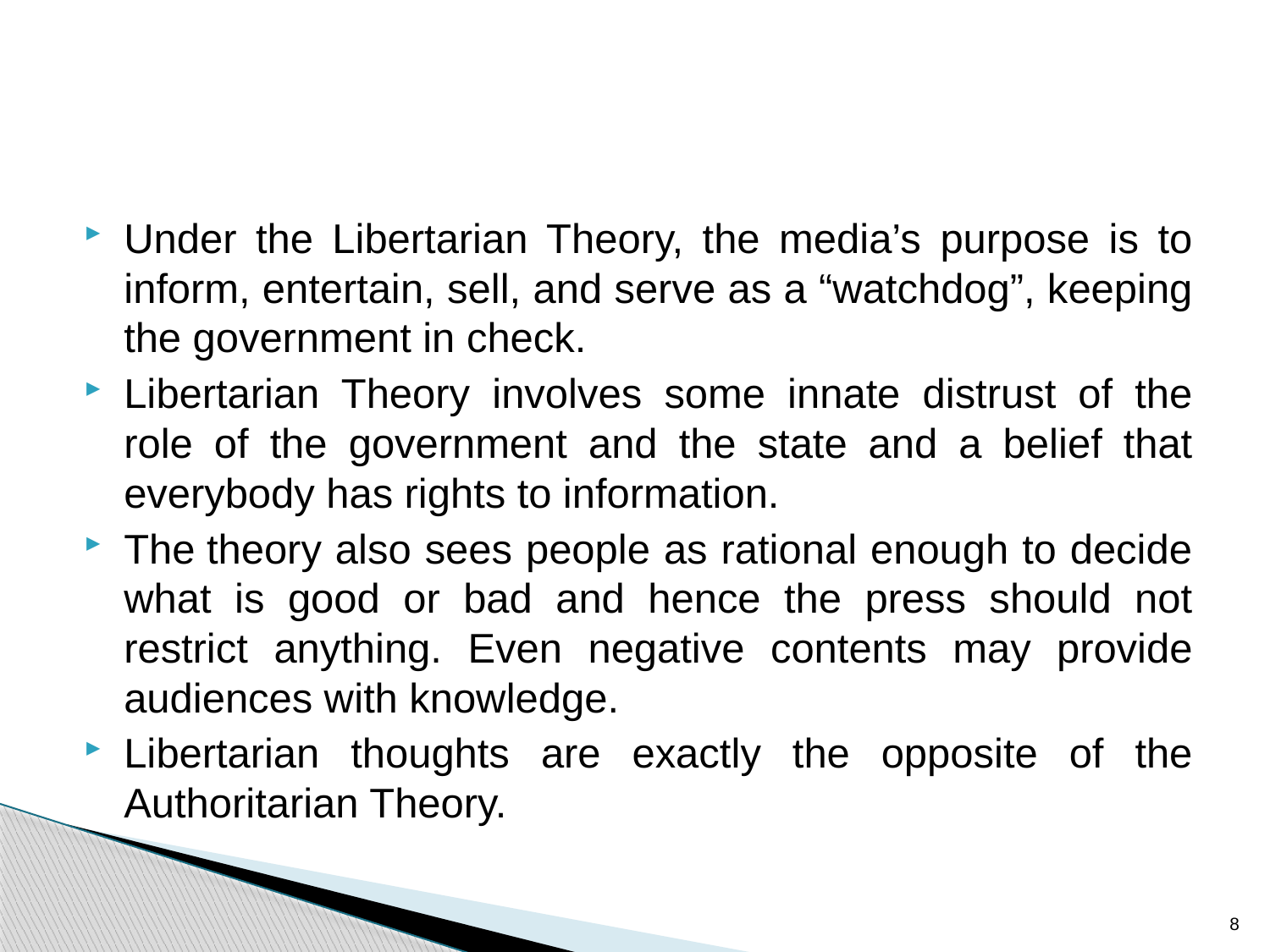

#
Under the Libertarian Theory, the media’s purpose is to inform, entertain, sell, and serve as a “watchdog”, keeping the government in check.
Libertarian Theory involves some innate distrust of the role of the government and the state and a belief that everybody has rights to information.
The theory also sees people as rational enough to decide what is good or bad and hence the press should not restrict anything. Even negative contents may provide audiences with knowledge.
Libertarian thoughts are exactly the opposite of the Authoritarian Theory.
8